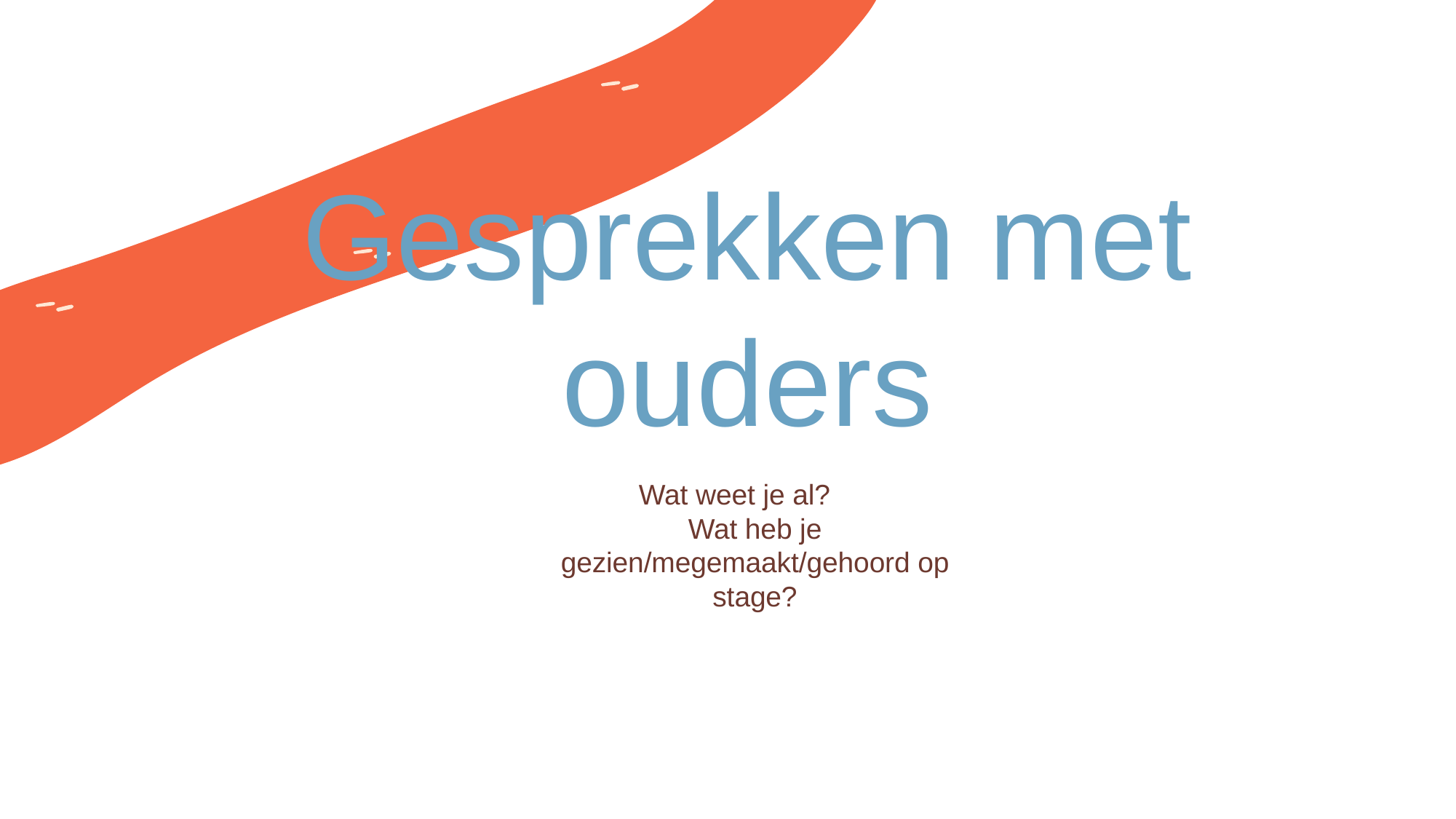

# Gesprekken met ouders
Wat weet je al?
Wat heb je gezien/megemaakt/gehoord op stage?